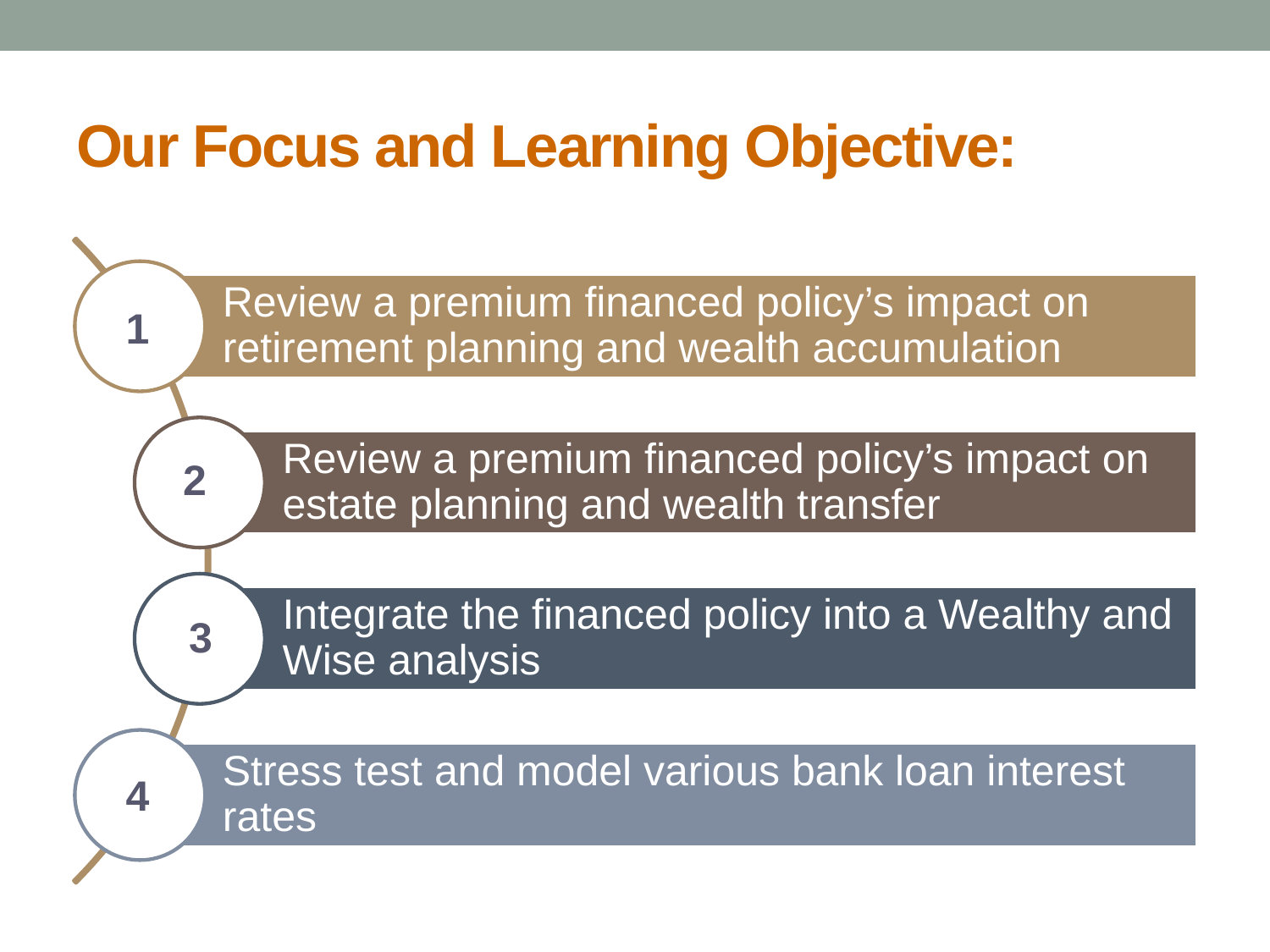

# Our Focus and Learning Objective:
Review a premium financed policy’s impact on retirement planning and wealth accumulation
Review a premium financed policy’s impact on estate planning and wealth transfer
Integrate the financed policy into a Wealthy and Wise analysis
Stress test and model various bank loan interest rates
1
2
 3
4